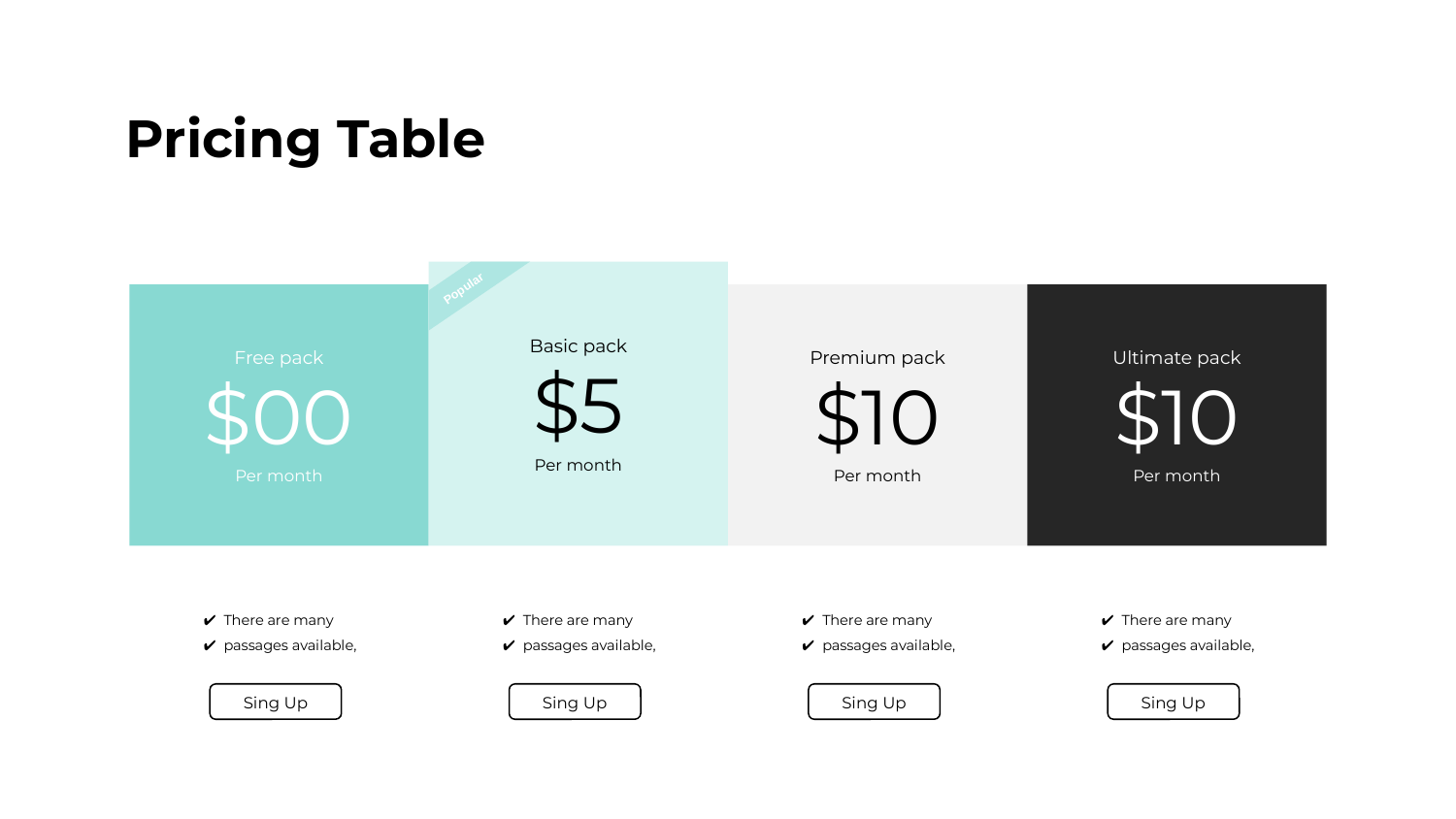

Pricing Table

Popular

Basic pack
$5
Per month
Free pack
$00
Per month
Premium pack
$10
Per month
Ultimate pack
$10
Per month
There are many
passages available,

Sing Up
There are many
passages available,

Sing Up
There are many
passages available,

Sing Up
There are many
passages available,

Sing Up